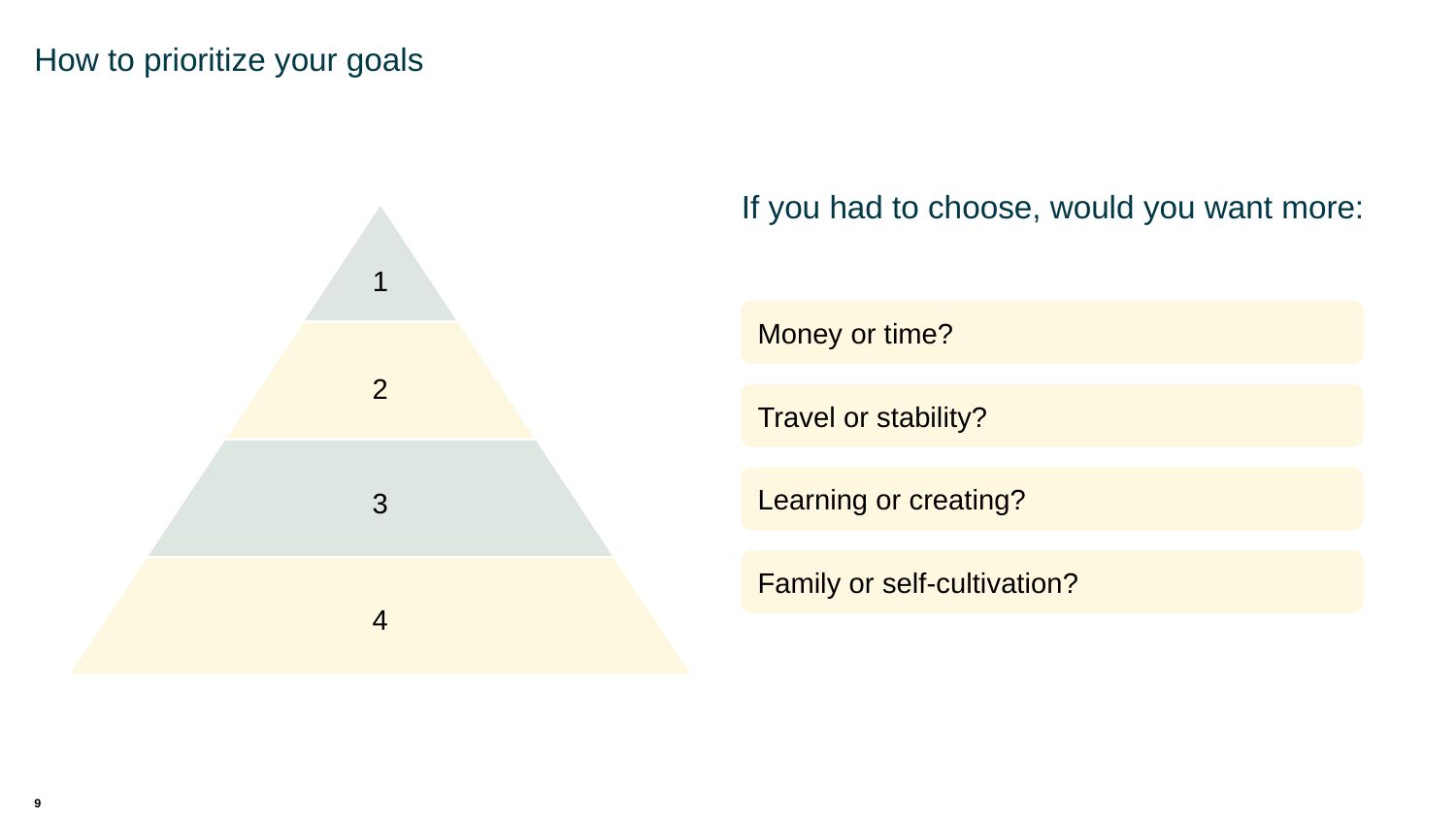

How to prioritize your goals
If you had to choose, would you want more:

1
2
3
4
Money or time?
Travel or stability?
Learning or creating?
Family or self-cultivation?
9